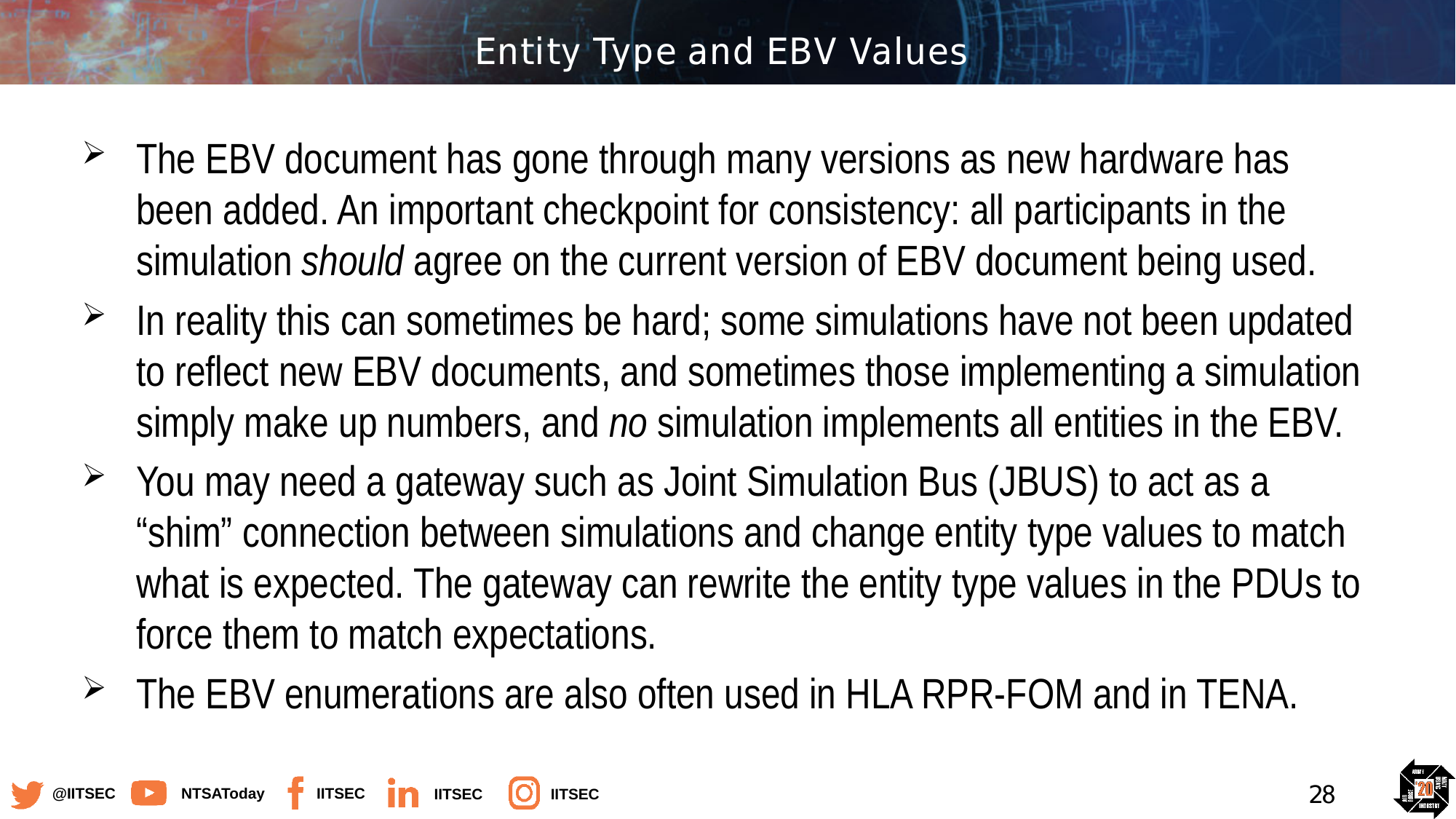

# Entity Type and EBV Values
The EBV document has gone through many versions as new hardware has been added. An important checkpoint for consistency: all participants in the simulation should agree on the current version of EBV document being used.
In reality this can sometimes be hard; some simulations have not been updated to reflect new EBV documents, and sometimes those implementing a simulation simply make up numbers, and no simulation implements all entities in the EBV.
You may need a gateway such as Joint Simulation Bus (JBUS) to act as a “shim” connection between simulations and change entity type values to match what is expected. The gateway can rewrite the entity type values in the PDUs to force them to match expectations.
The EBV enumerations are also often used in HLA RPR-FOM and in TENA.
28